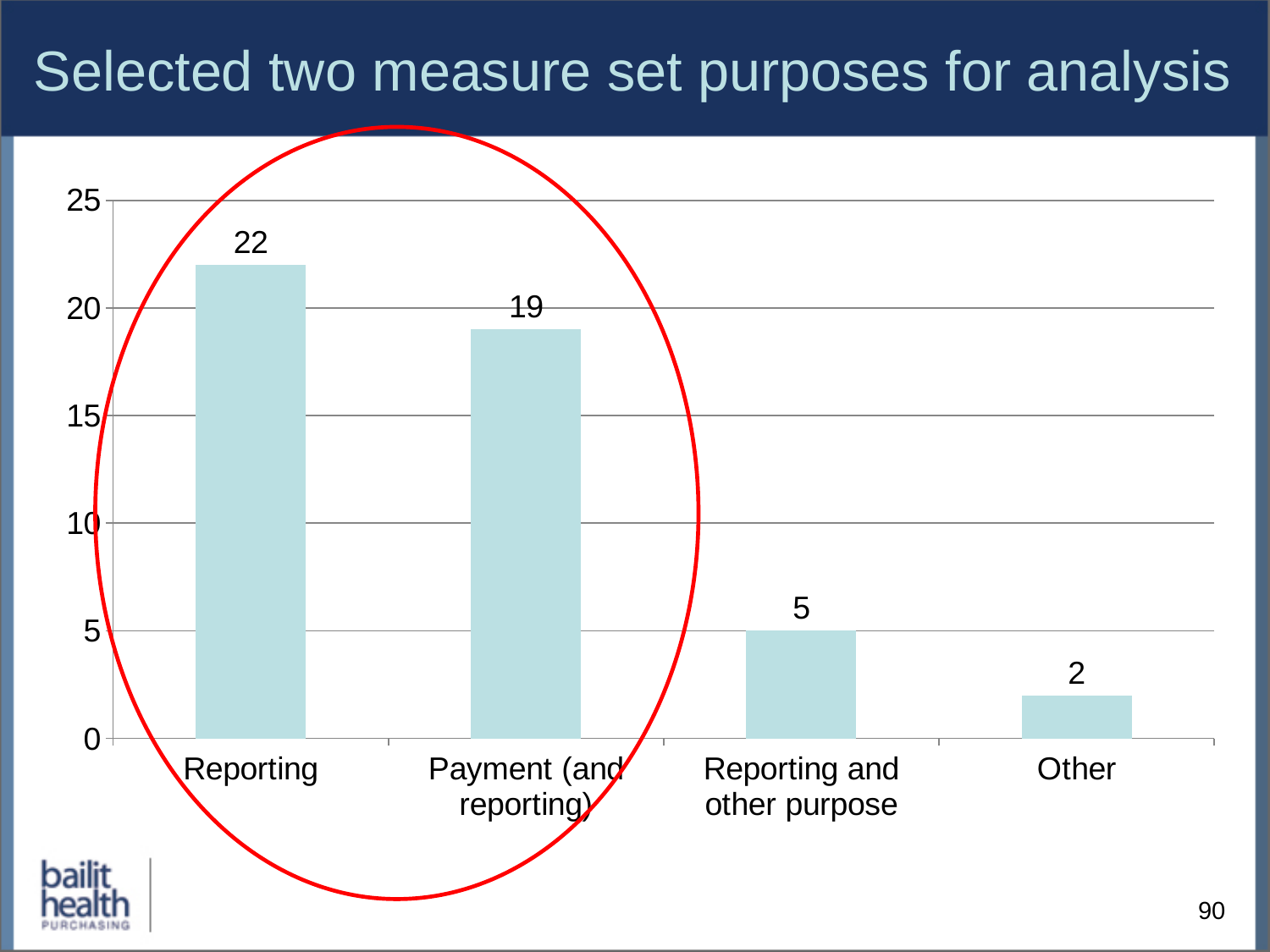

# Selected two measure set purposes for analysis

### Chart

| Category | Series 1 |
|---|---|
| Reporting | 22.0 |
| Payment (and reporting) | 19.0 |
| Reporting and other purpose | 5.0 |
| Other | 2.0 |
90